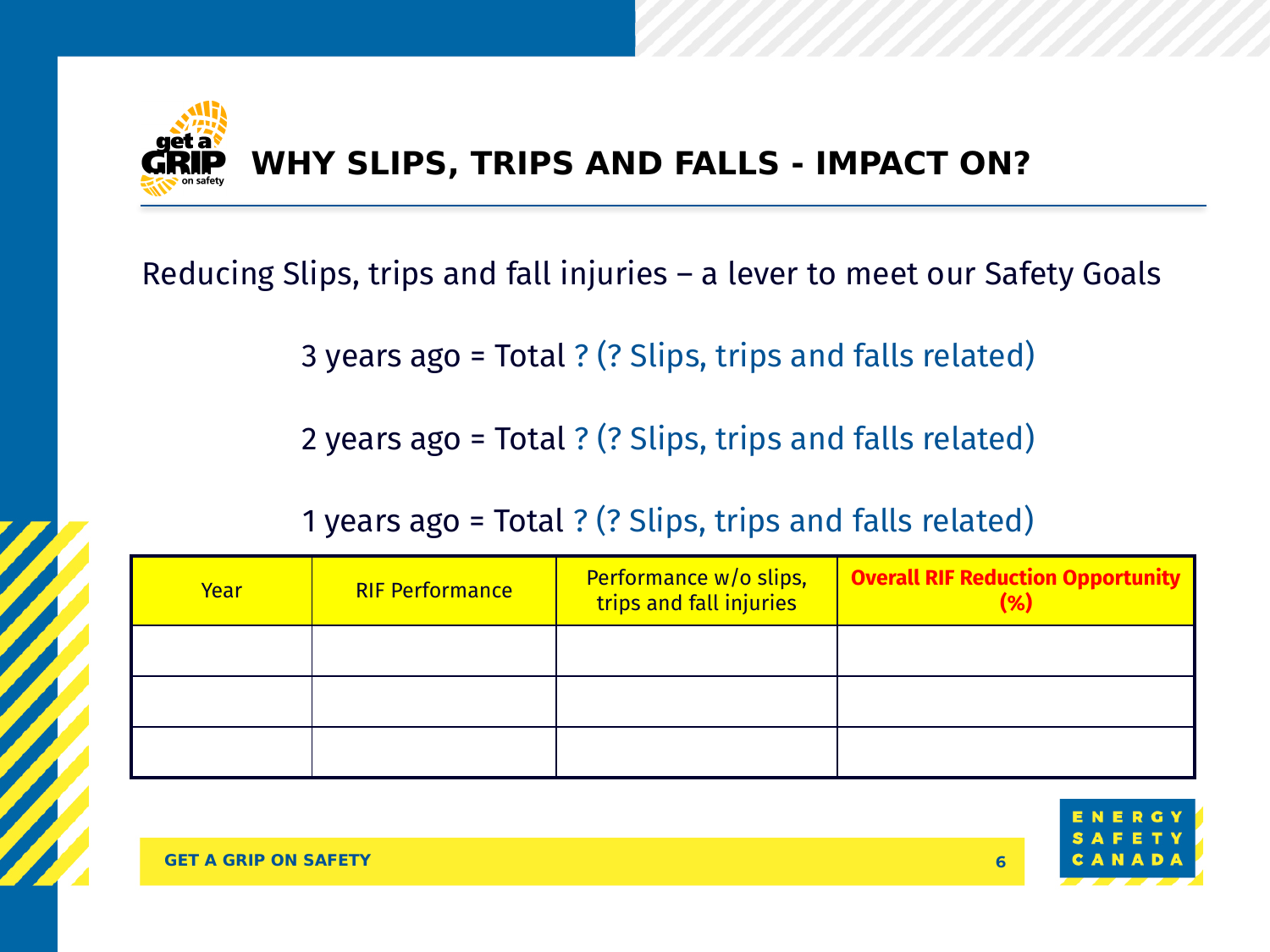

# Why Slips, Trips and Falls - Impact on?
Reducing Slips, trips and fall injuries – a lever to meet our Safety Goals
3 years ago = Total ? (? Slips, trips and falls related)
2 years ago = Total ? (? Slips, trips and falls related)
1 years ago = Total ? (? Slips, trips and falls related)
| Year | RIF Performance | Performance w/o slips, trips and fall injuries | Overall RIF Reduction Opportunity (%) |
| --- | --- | --- | --- |
|  |  |  |  |
|  |  |  |  |
|  |  |  |  |
Get a grip on safety
6